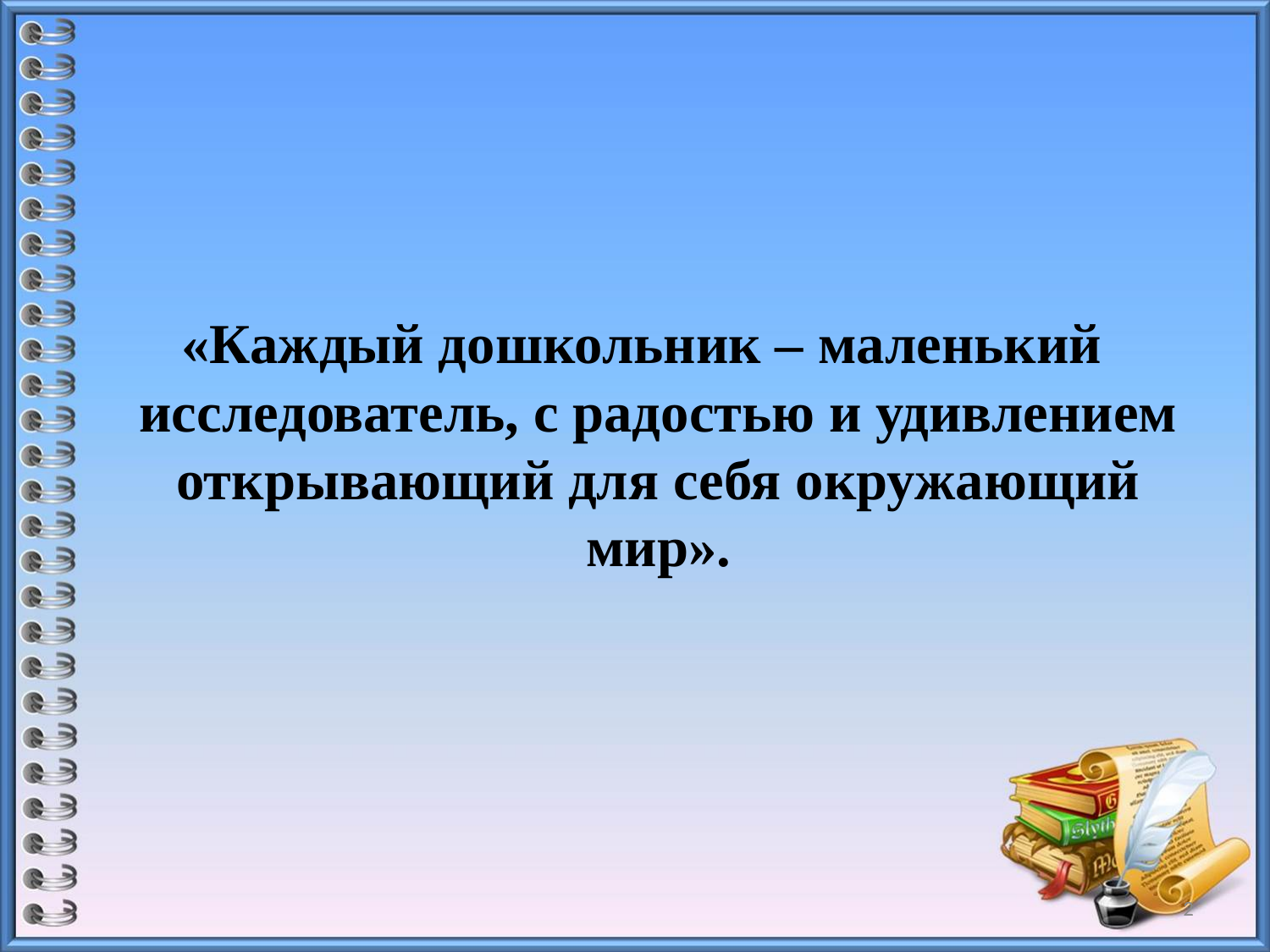

«Каждый дошкольник – маленький исследователь, с радостью и удивлением открывающий для себя окружающий мир».

2